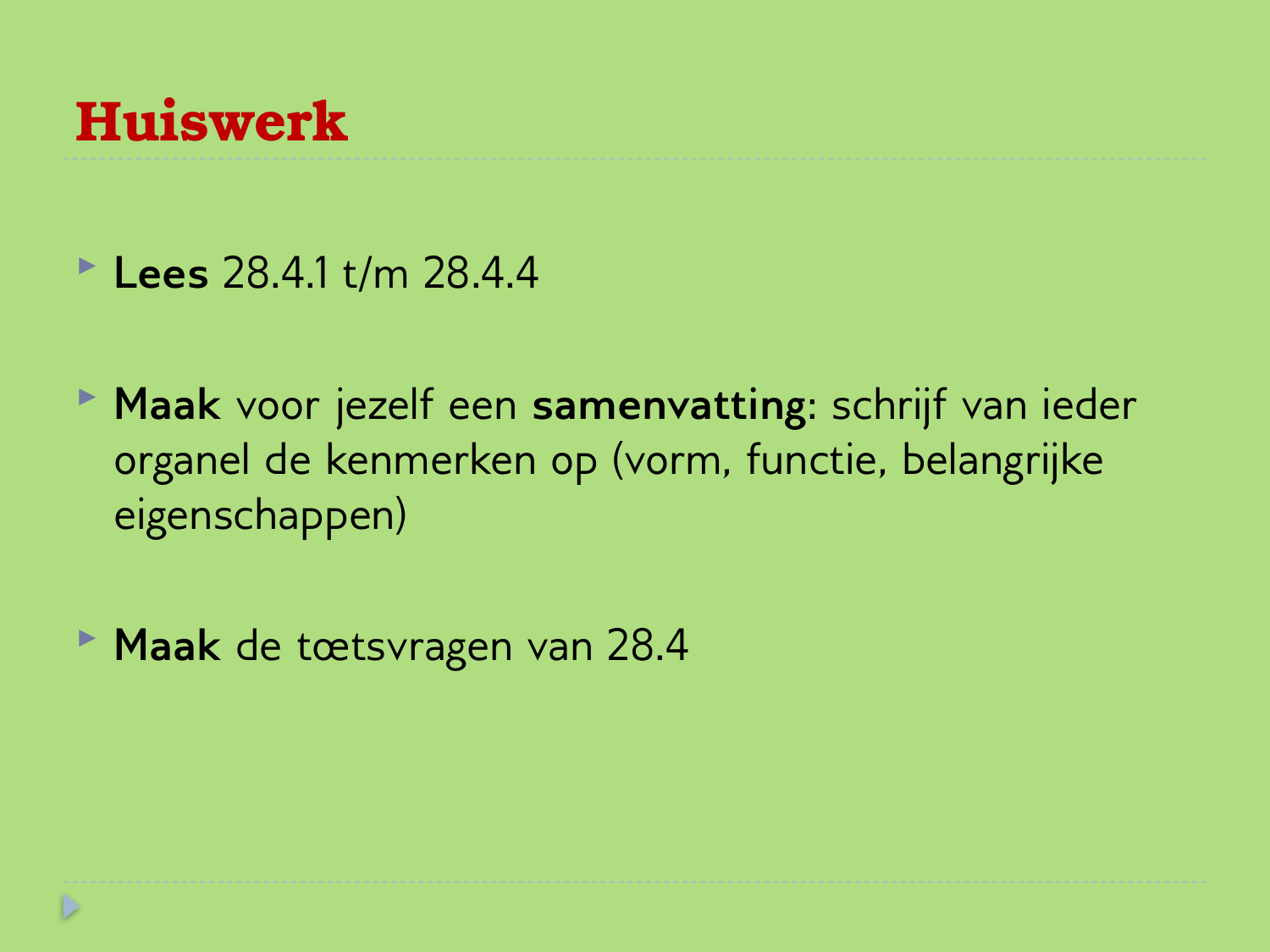

# Huiswerk
Lees 28.4.1 t/m 28.4.4

Maak voor jezelf een samenvatting: schrijf van ieder organel de kenmerken op (vorm, functie, belangrijke eigenschappen)

Maak de toetsvragen van 28.4